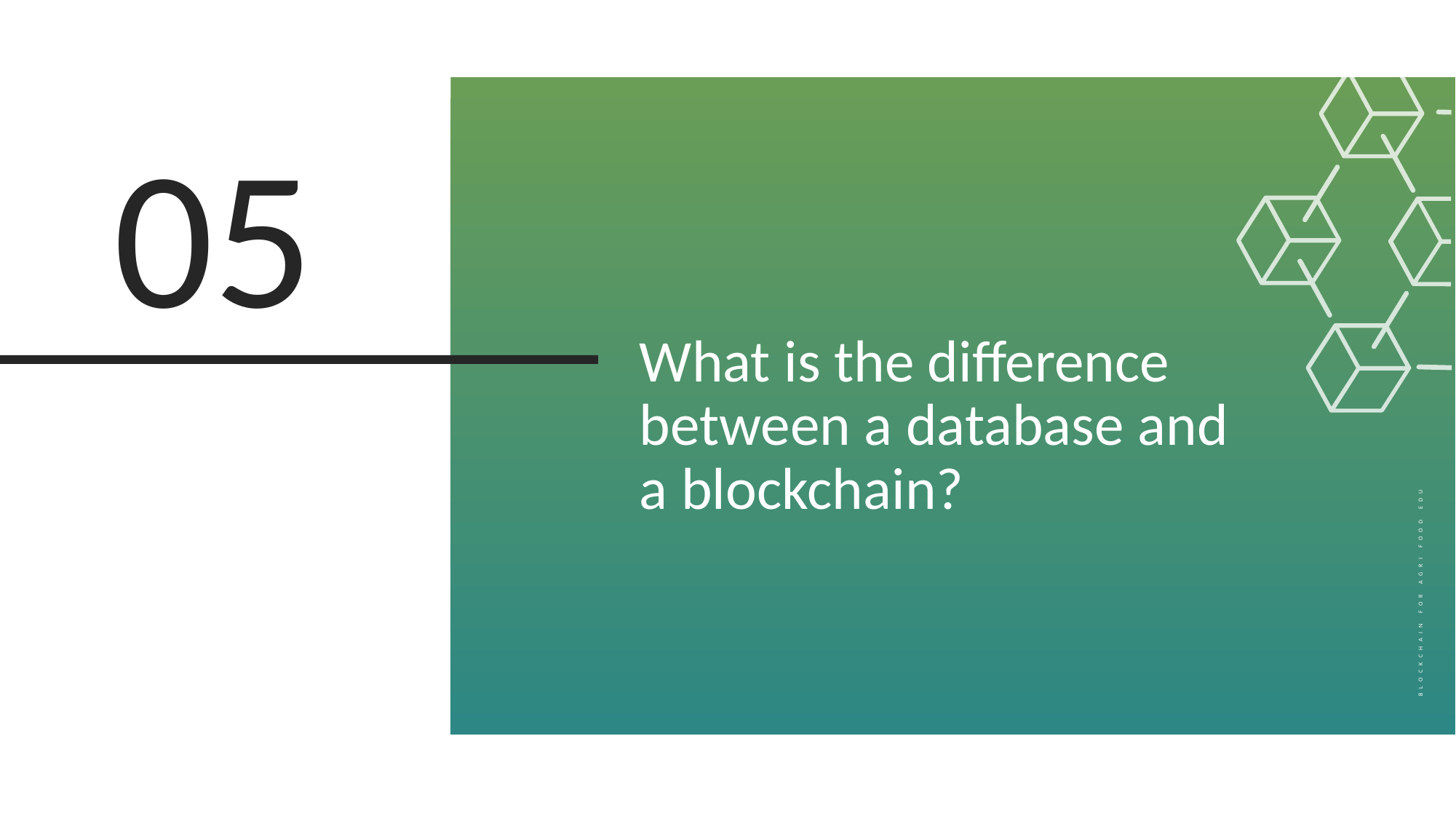

05
What is the difference between a database and a blockchain?